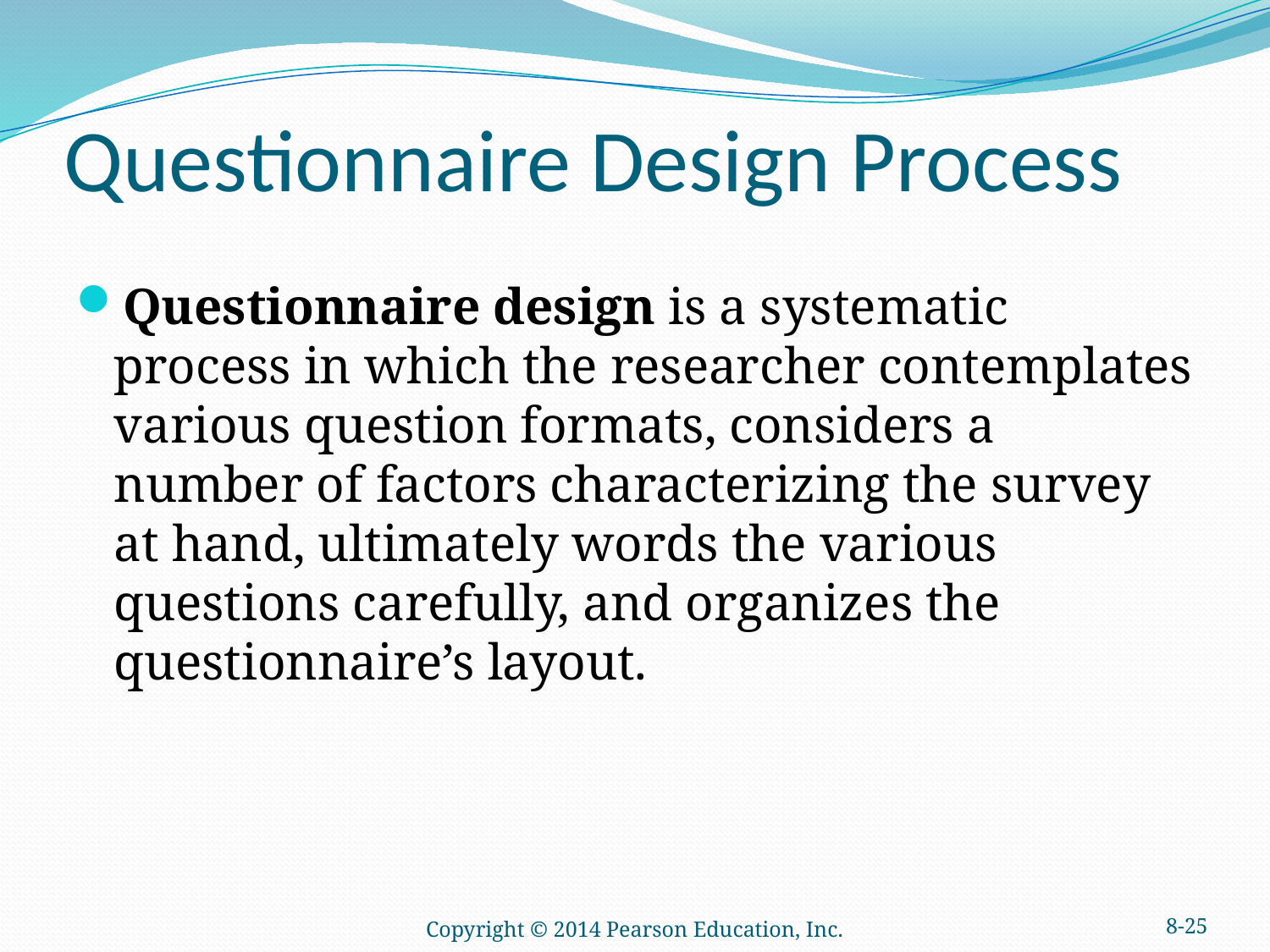

# Questionnaire Design Process
Questionnaire design is a systematic process in which the researcher contemplates various question formats, considers a number of factors characterizing the survey at hand, ultimately words the various questions carefully, and organizes the questionnaire’s layout.